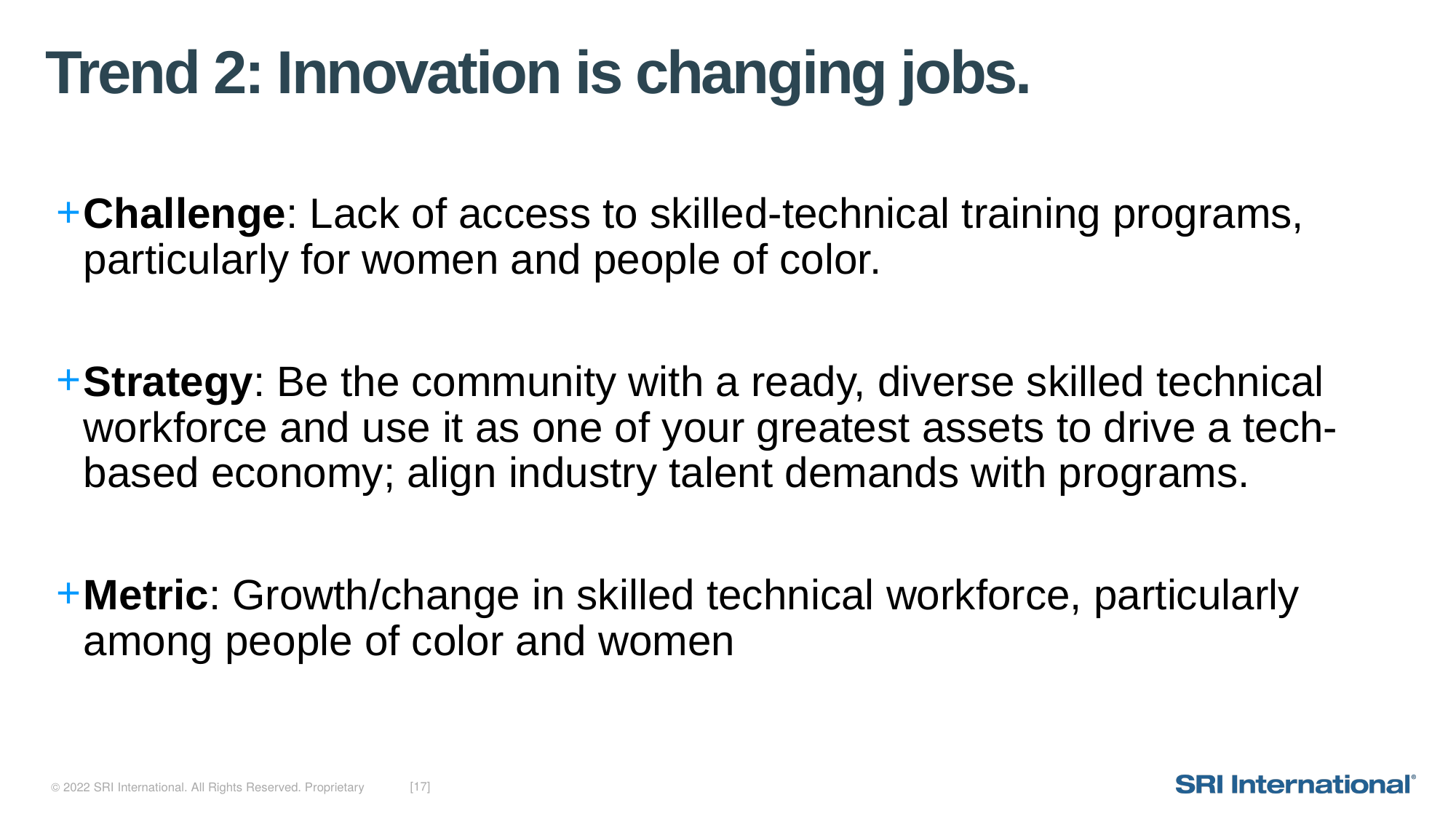

# Trend 2: Innovation is changing jobs.
Challenge: Lack of access to skilled-technical training programs, particularly for women and people of color.

Strategy: Be the community with a ready, diverse skilled technical workforce and use it as one of your greatest assets to drive a tech-based economy; align industry talent demands with programs.

Metric: Growth/change in skilled technical workforce, particularly among people of color and women